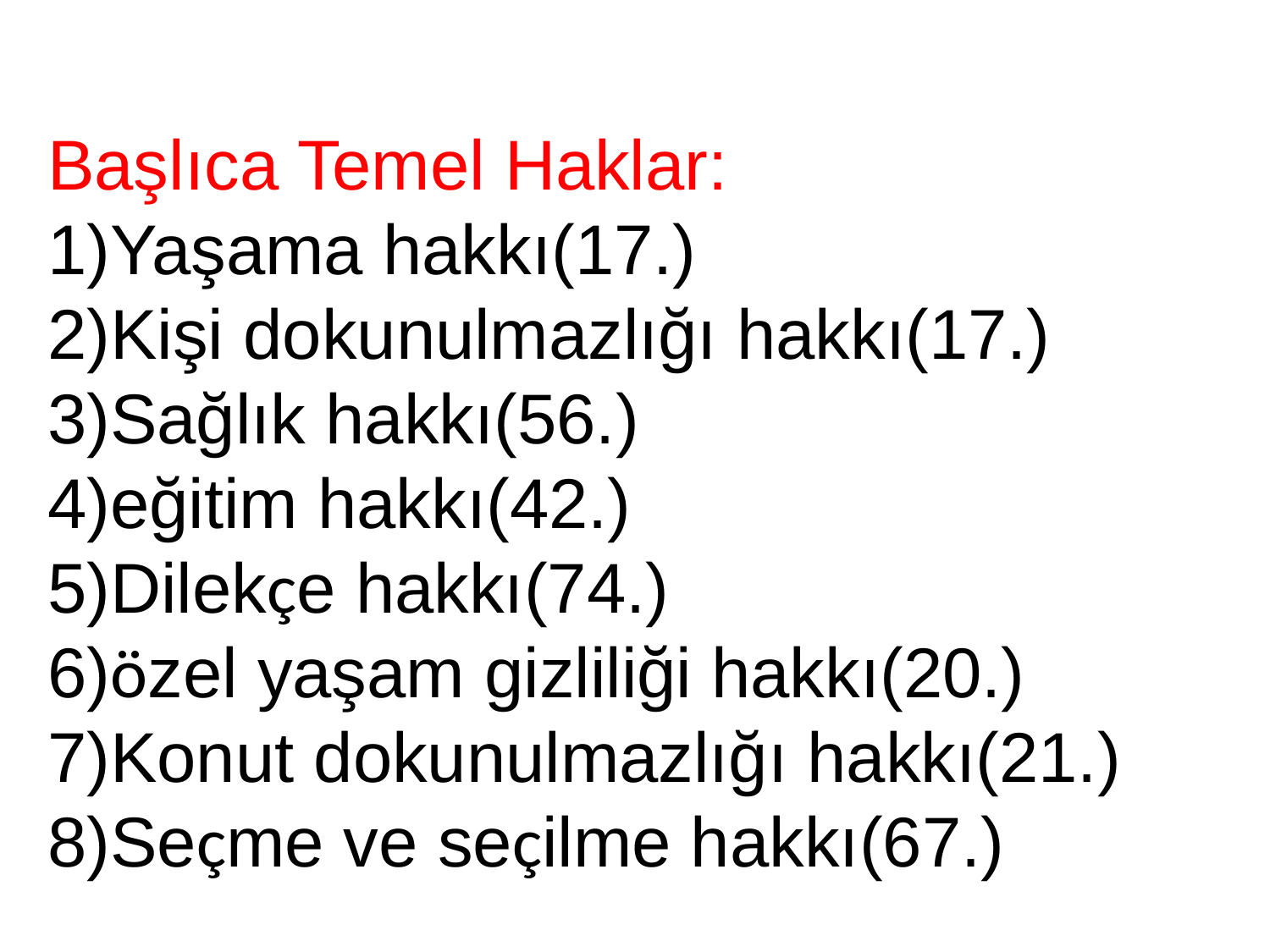

Başlıca Temel Haklar:
1)Yaşama hakkı(17.)
2)Kişi dokunulmazlığı hakkı(17.)
3)Sağlık hakkı(56.)
4)eğitim hakkı(42.)
5)Dilekçe hakkı(74.)
6)özel yaşam gizliliği hakkı(20.)
7)Konut dokunulmazlığı hakkı(21.)
8)Seçme ve seçilme hakkı(67.)